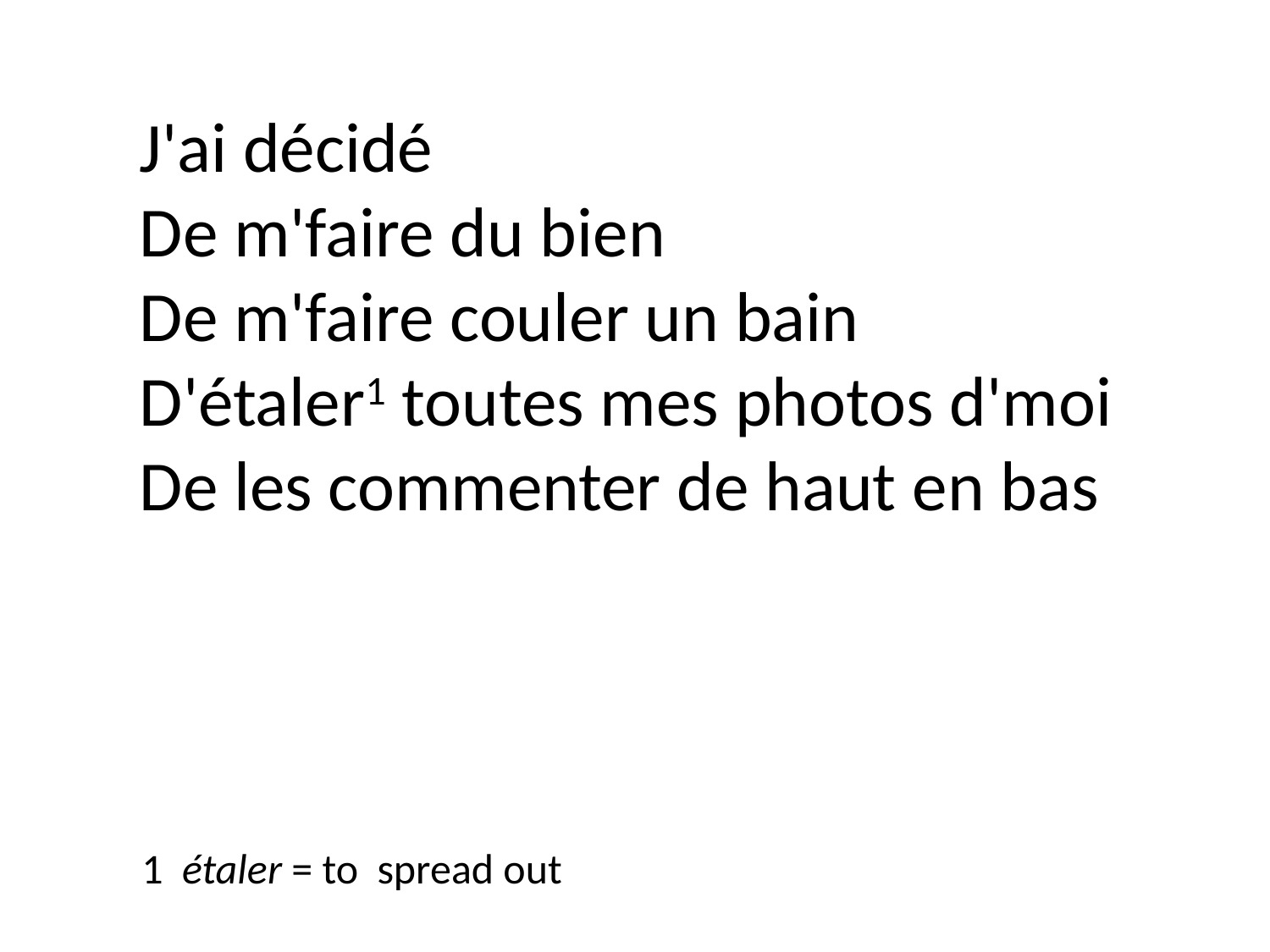

J'ai décidé
De m'faire du bien
De m'faire couler un bain
D'étaler1 toutes mes photos d'moi
De les commenter de haut en bas

1  étaler = to  spread out